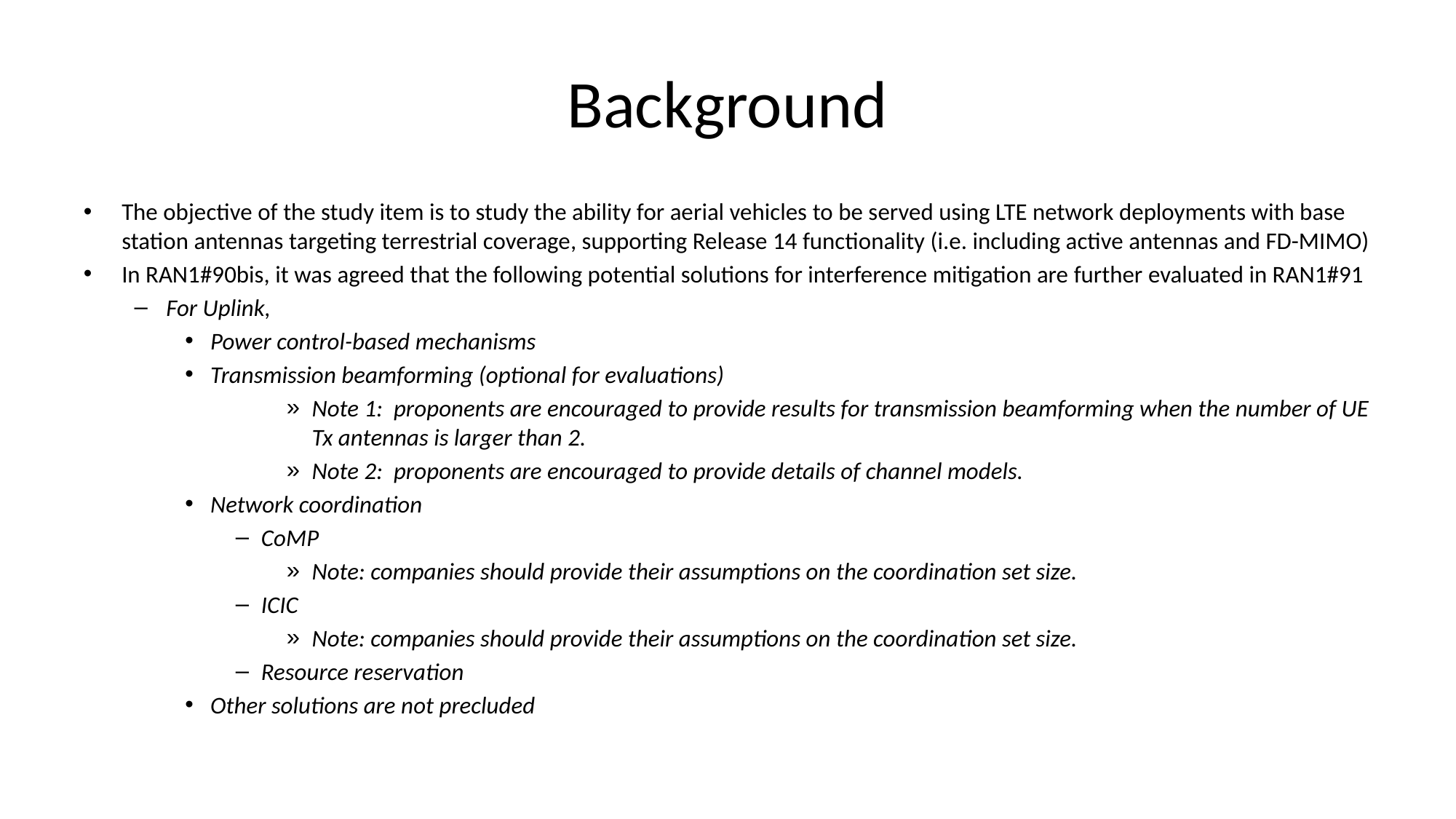

# Background
The objective of the study item is to study the ability for aerial vehicles to be served using LTE network deployments with base station antennas targeting terrestrial coverage, supporting Release 14 functionality (i.e. including active antennas and FD-MIMO)
In RAN1#90bis, it was agreed that the following potential solutions for interference mitigation are further evaluated in RAN1#91
For Uplink,
Power control-based mechanisms
Transmission beamforming (optional for evaluations)
Note 1:  proponents are encouraged to provide results for transmission beamforming when the number of UE Tx antennas is larger than 2.
Note 2:  proponents are encouraged to provide details of channel models.
Network coordination
CoMP
Note: companies should provide their assumptions on the coordination set size.
ICIC
Note: companies should provide their assumptions on the coordination set size.
Resource reservation
Other solutions are not precluded